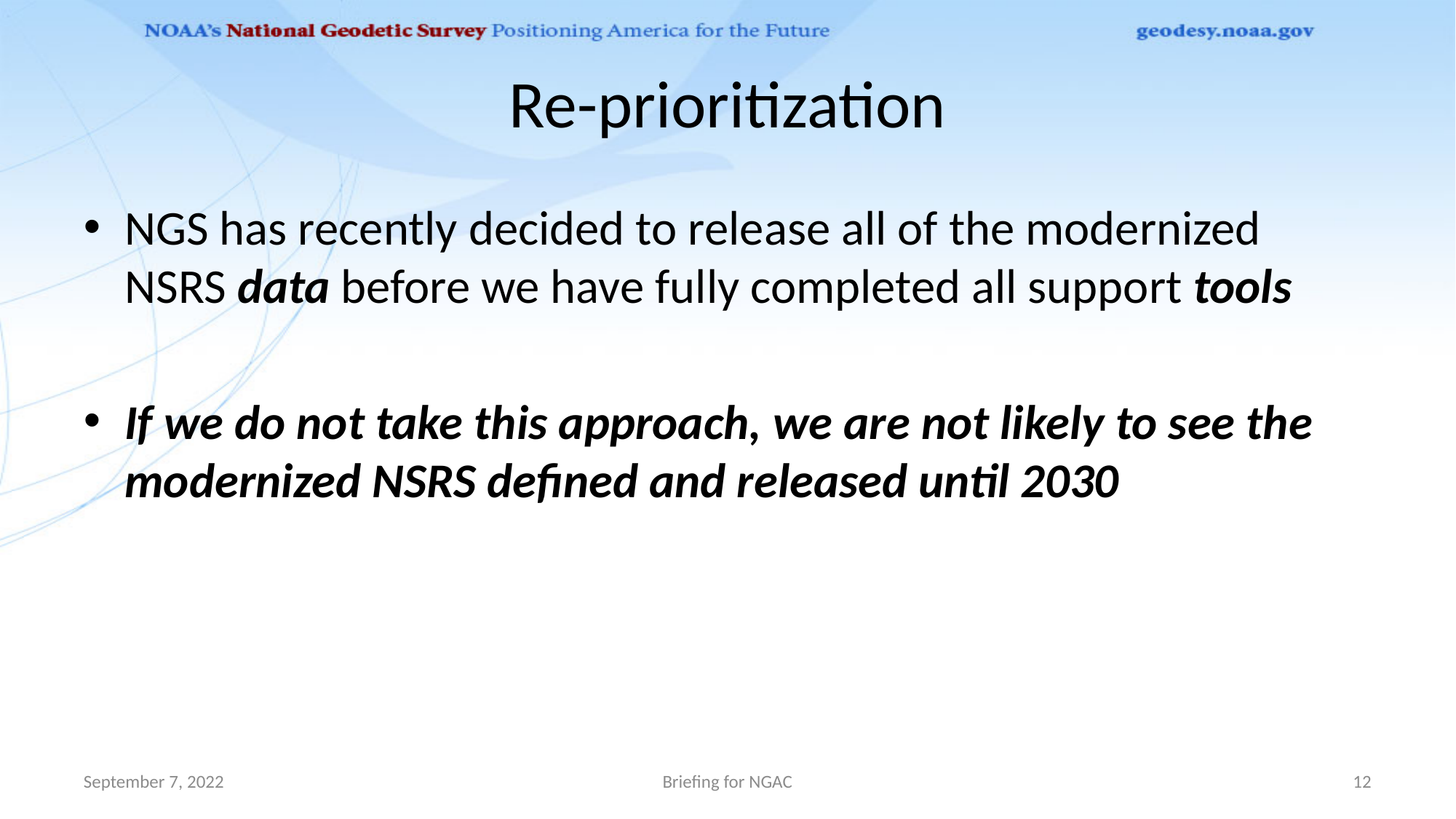

# Re-prioritization
NGS has recently decided to release all of the modernized NSRS data before we have fully completed all support tools

If we do not take this approach, we are not likely to see the modernized NSRS defined and released until 2030
September 7, 2022
Briefing for NGAC
12